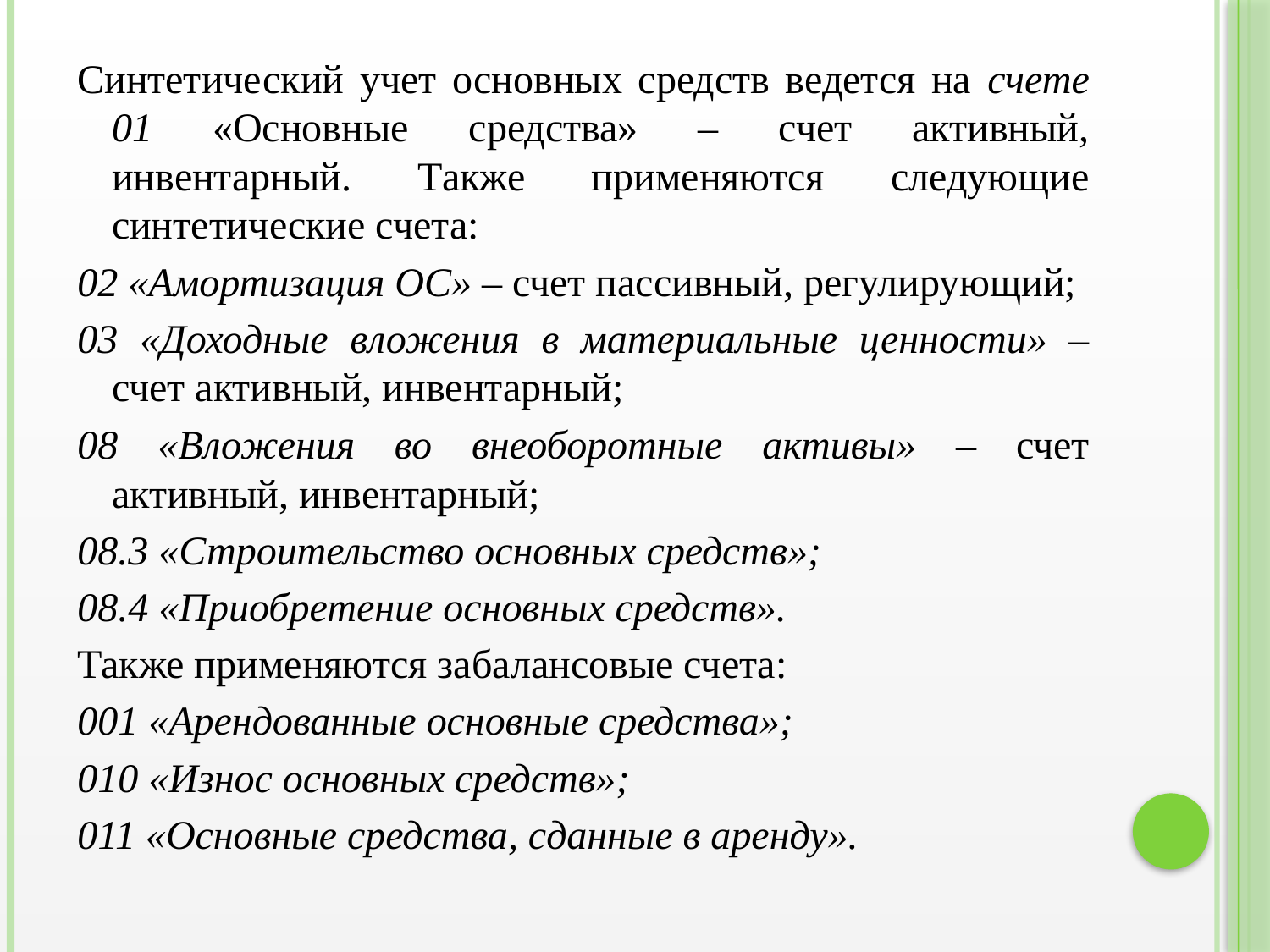

Синтетический учет основных средств ведется на счете 01 «Основные средства» – счет активный, инвентарный. Также применяются следующие синтетические счета:
02 «Амортизация ОС» – счет пассивный, регулирующий;
03 «Доходные вложения в материальные ценности» – счет активный, инвентарный;
08 «Вложения во внеоборотные активы» – счет активный, инвентарный;
08.3 «Строительство основных средств»;
08.4 «Приобретение основных средств».
Также применяются забалансовые счета:
001 «Арендованные основные средства»;
010 «Износ основных средств»;
011 «Основные средства, сданные в аренду».